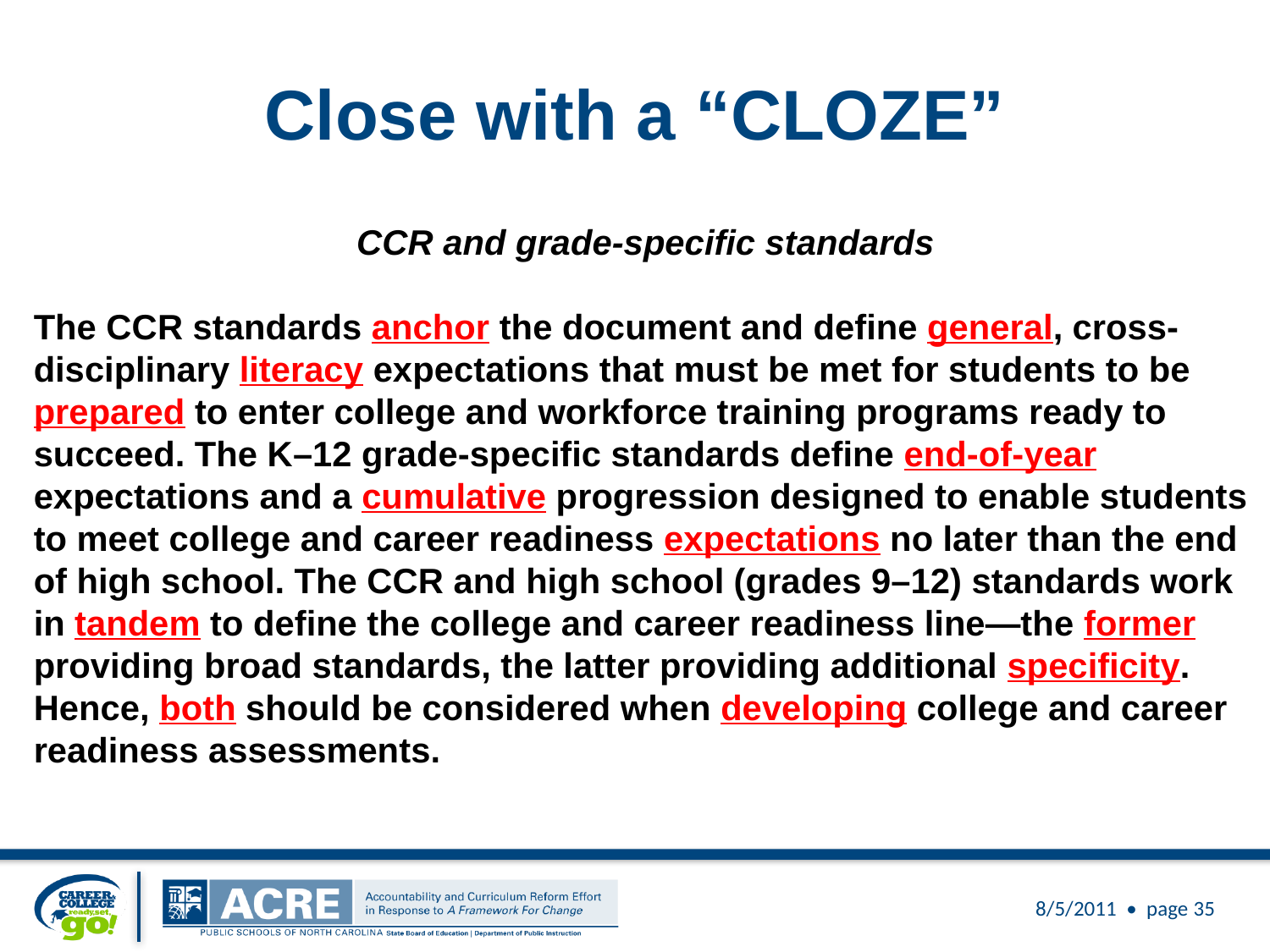

# Close with a “CLOZE”
CCR and grade-specific standards

The CCR standards anchor the document and define general, cross-disciplinary literacy expectations that must be met for students to be prepared to enter college and workforce training programs ready to succeed. The K–12 grade-specific standards define end-of-year expectations and a cumulative progression designed to enable students to meet college and career readiness expectations no later than the end of high school. The CCR and high school (grades 9–12) standards work in tandem to define the college and career readiness line—the former providing broad standards, the latter providing additional specificity. Hence, both should be considered when developing college and career readiness assessments.
8/5/2011  •  page 35